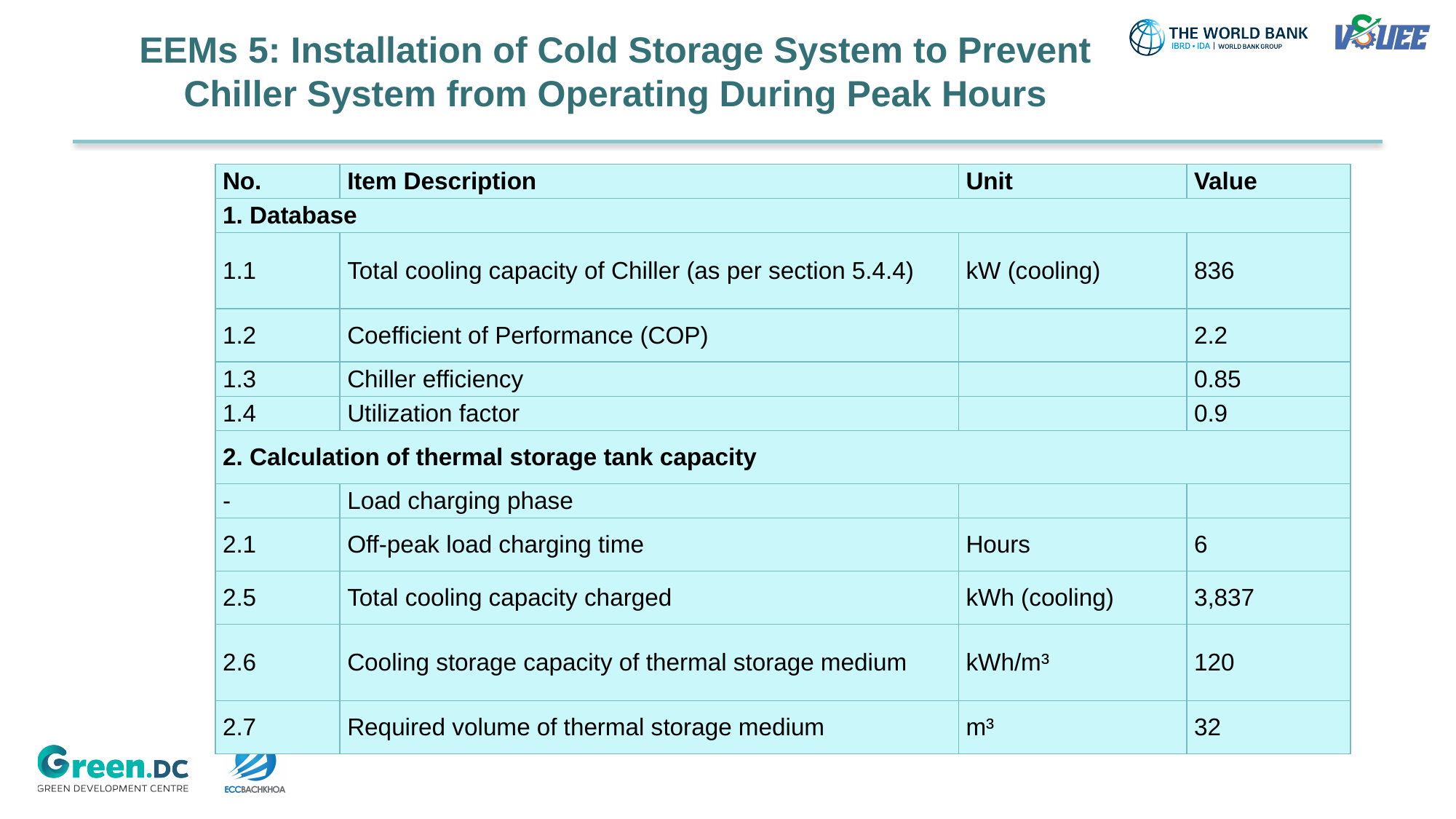

# EEMs 5: Installation of Cold Storage System to Prevent Chiller System from Operating During Peak Hours
| No. | Item Description | Unit | Value |
| --- | --- | --- | --- |
| 1. Database |  |  |  |
| 1.1 | Total cooling capacity of Chiller (as per section 5.4.4) | kW (cooling) | 836 |
| 1.2 | Coefficient of Performance (COP) |  | 2.2 |
| 1.3 | Chiller efficiency |  | 0.85 |
| 1.4 | Utilization factor |  | 0.9 |
| 2. Calculation of thermal storage tank capacity |  |  |  |
| - | Load charging phase |  |  |
| 2.1 | Off-peak load charging time | Hours | 6 |
| 2.5 | Total cooling capacity charged | kWh (cooling) | 3,837 |
| 2.6 | Cooling storage capacity of thermal storage medium | kWh/m³ | 120 |
| 2.7 | Required volume of thermal storage medium | m³ | 32 |